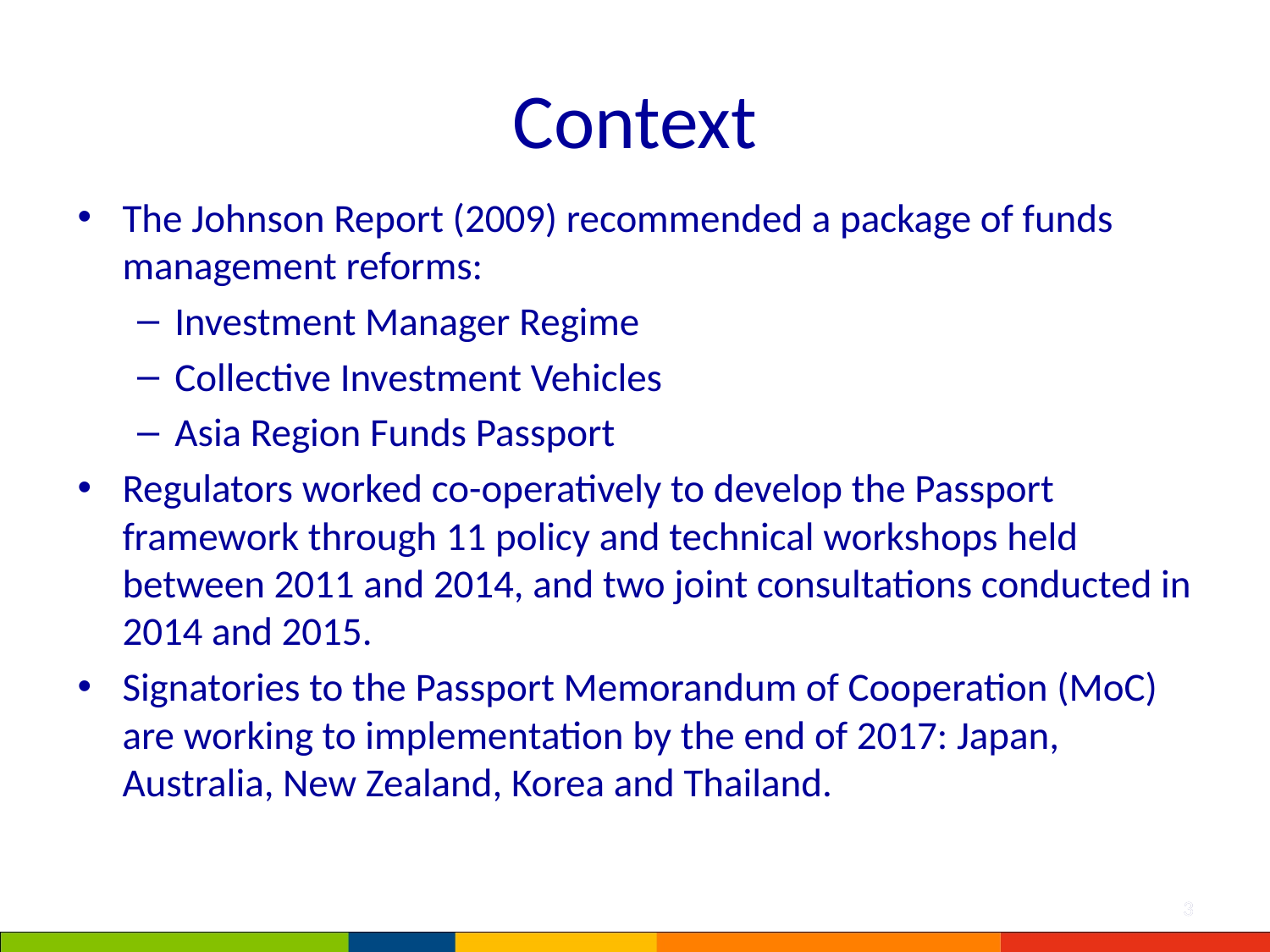

# Context
The Johnson Report (2009) recommended a package of funds management reforms:
Investment Manager Regime
Collective Investment Vehicles
Asia Region Funds Passport
Regulators worked co-operatively to develop the Passport framework through 11 policy and technical workshops held between 2011 and 2014, and two joint consultations conducted in 2014 and 2015.
Signatories to the Passport Memorandum of Cooperation (MoC) are working to implementation by the end of 2017: Japan, Australia, New Zealand, Korea and Thailand.
3
3